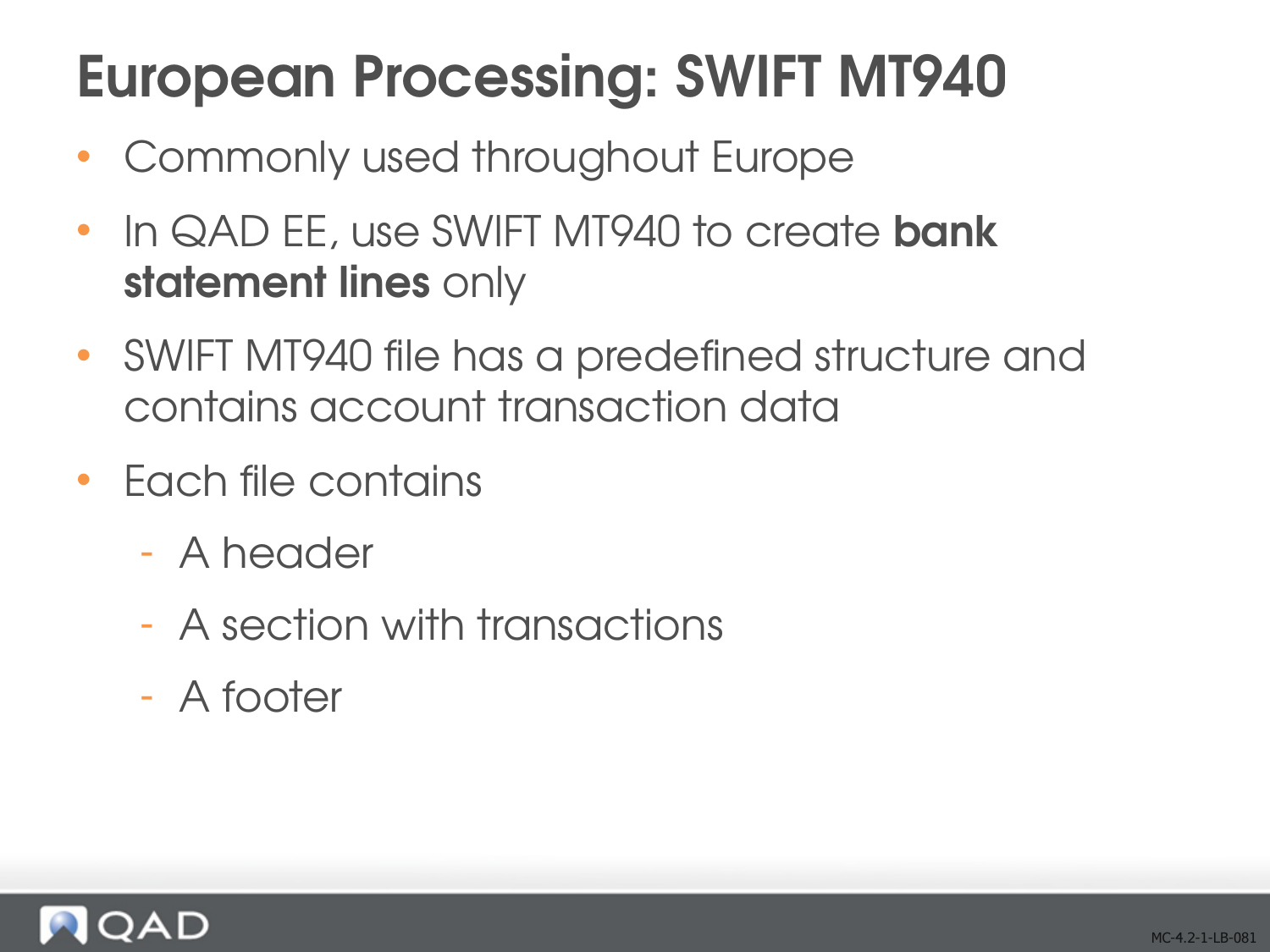

# European Processing: SWIFT MT940
Commonly used throughout Europe
In QAD EE, use SWIFT MT940 to create bank statement lines only
SWIFT MT940 file has a predefined structure and contains account transaction data
Each file contains
A header
A section with transactions
A footer
MC-4.2-1-LB-081